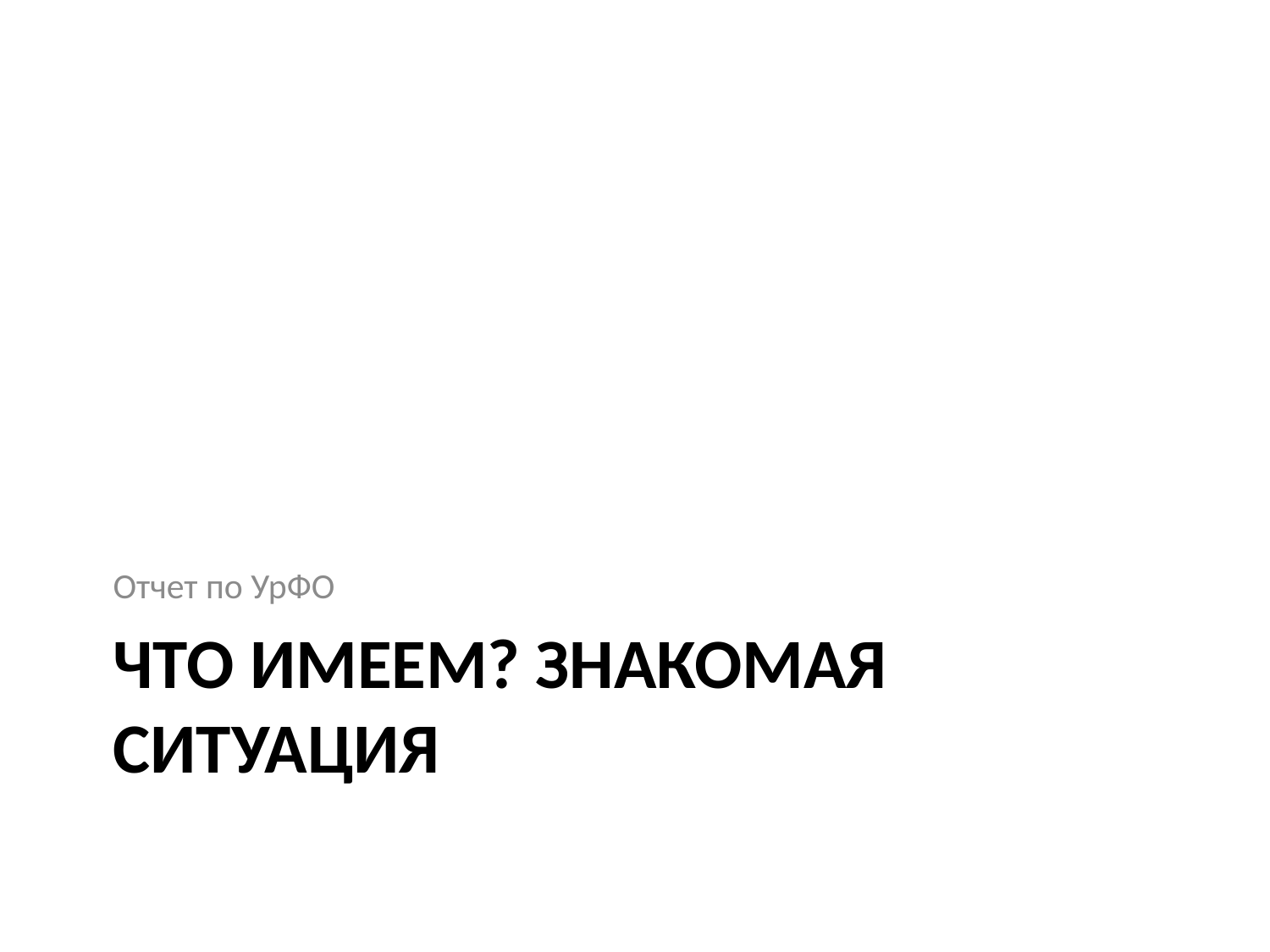

Отчет по УрФО
# Что имеем? Знакомая ситуация